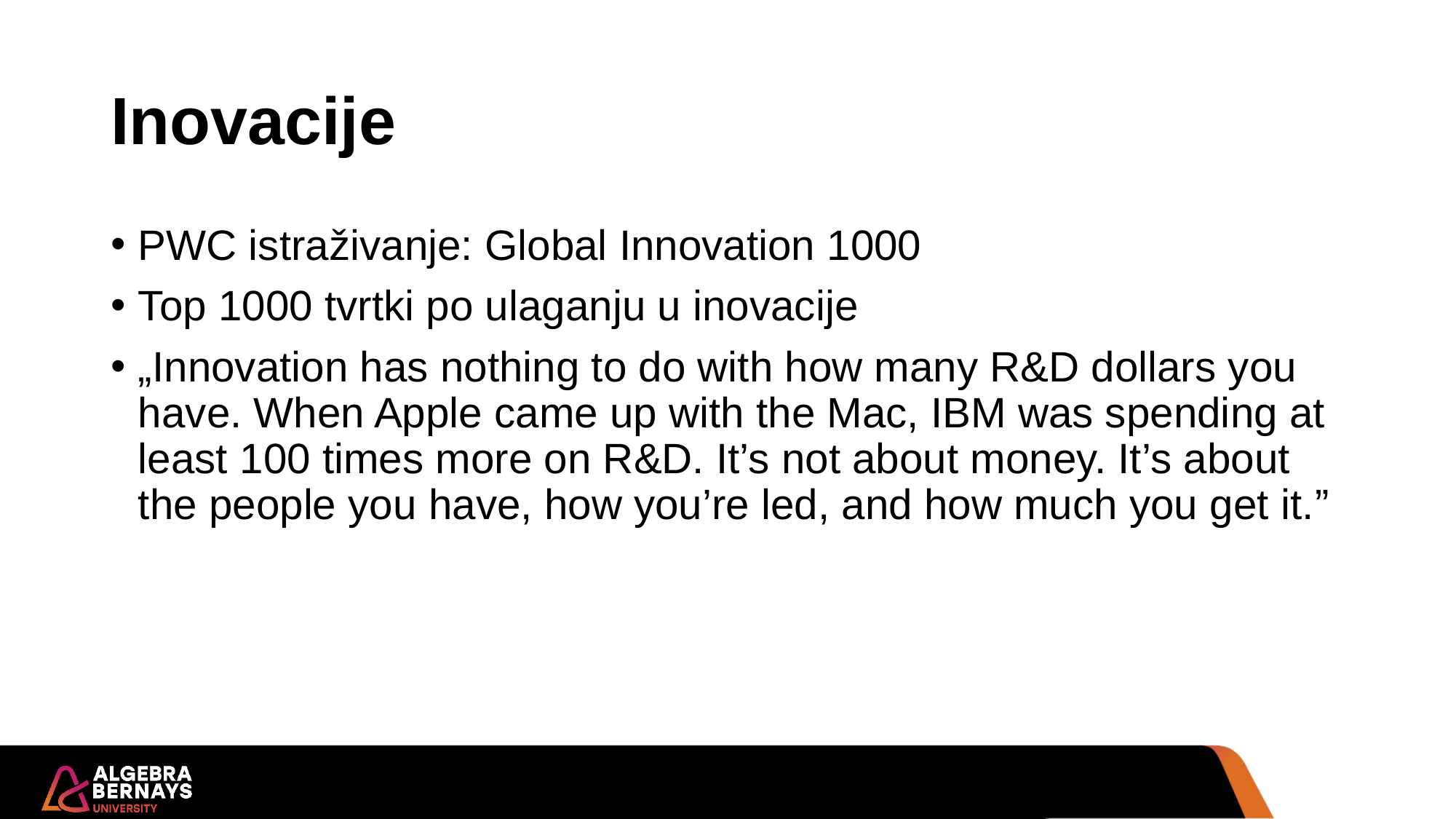

# Inovacije
PWC istraživanje: Global Innovation 1000
Top 1000 tvrtki po ulaganju u inovacije
„Innovation has nothing to do with how many R&D dollars you have. When Apple came up with the Mac, IBM was spending at least 100 times more on R&D. It’s not about money. It’s about the people you have, how you’re led, and how much you get it.”